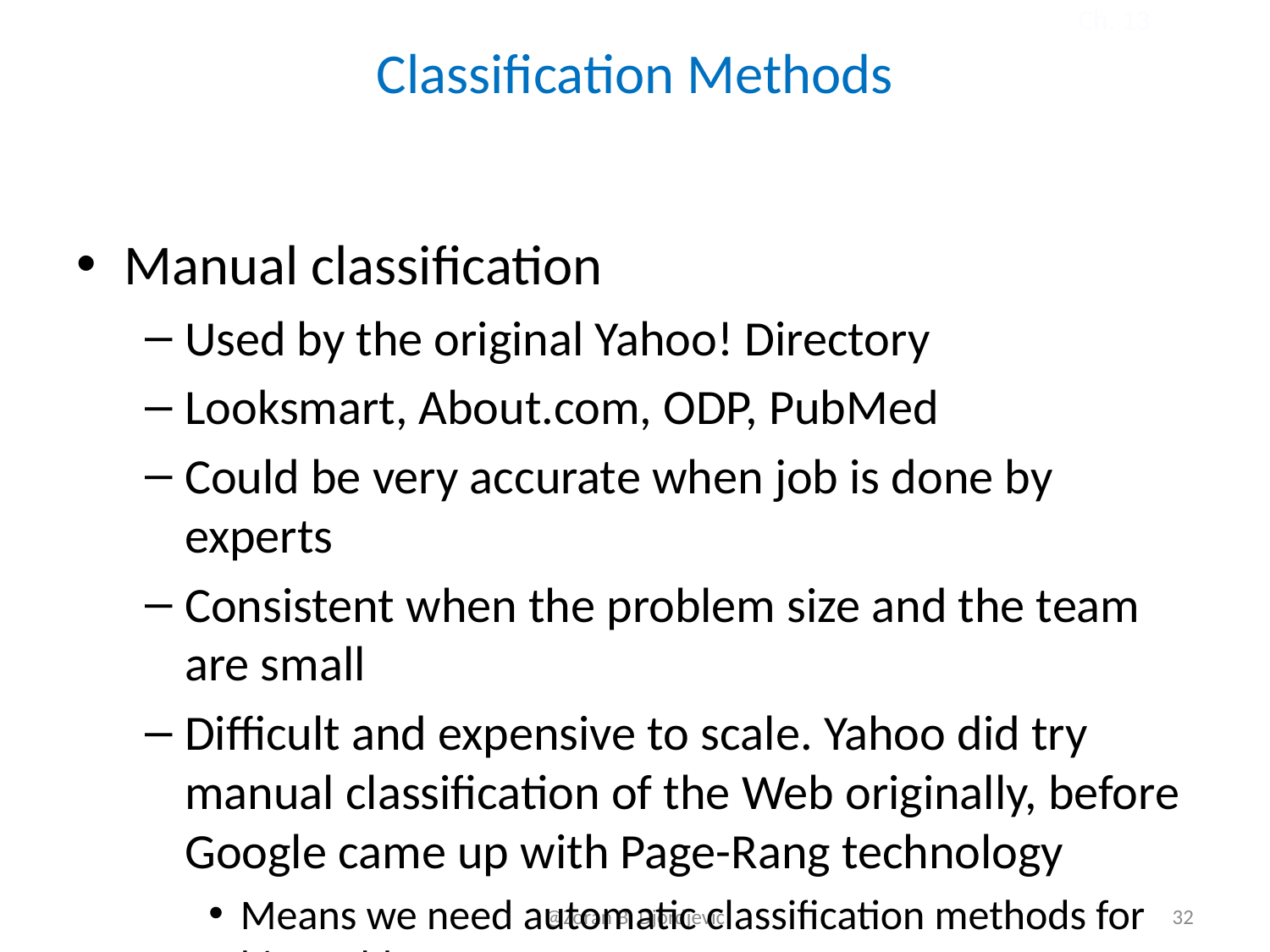

Ch. 13
# Classification Methods
Manual classification
Used by the original Yahoo! Directory
Looksmart, About.com, ODP, PubMed
Could be very accurate when job is done by experts
Consistent when the problem size and the team are small
Difficult and expensive to scale. Yahoo did try manual classification of the Web originally, before Google came up with Page-Rang technology
Means we need automatic classification methods for big problems
32
@Zoran B. Djordjević